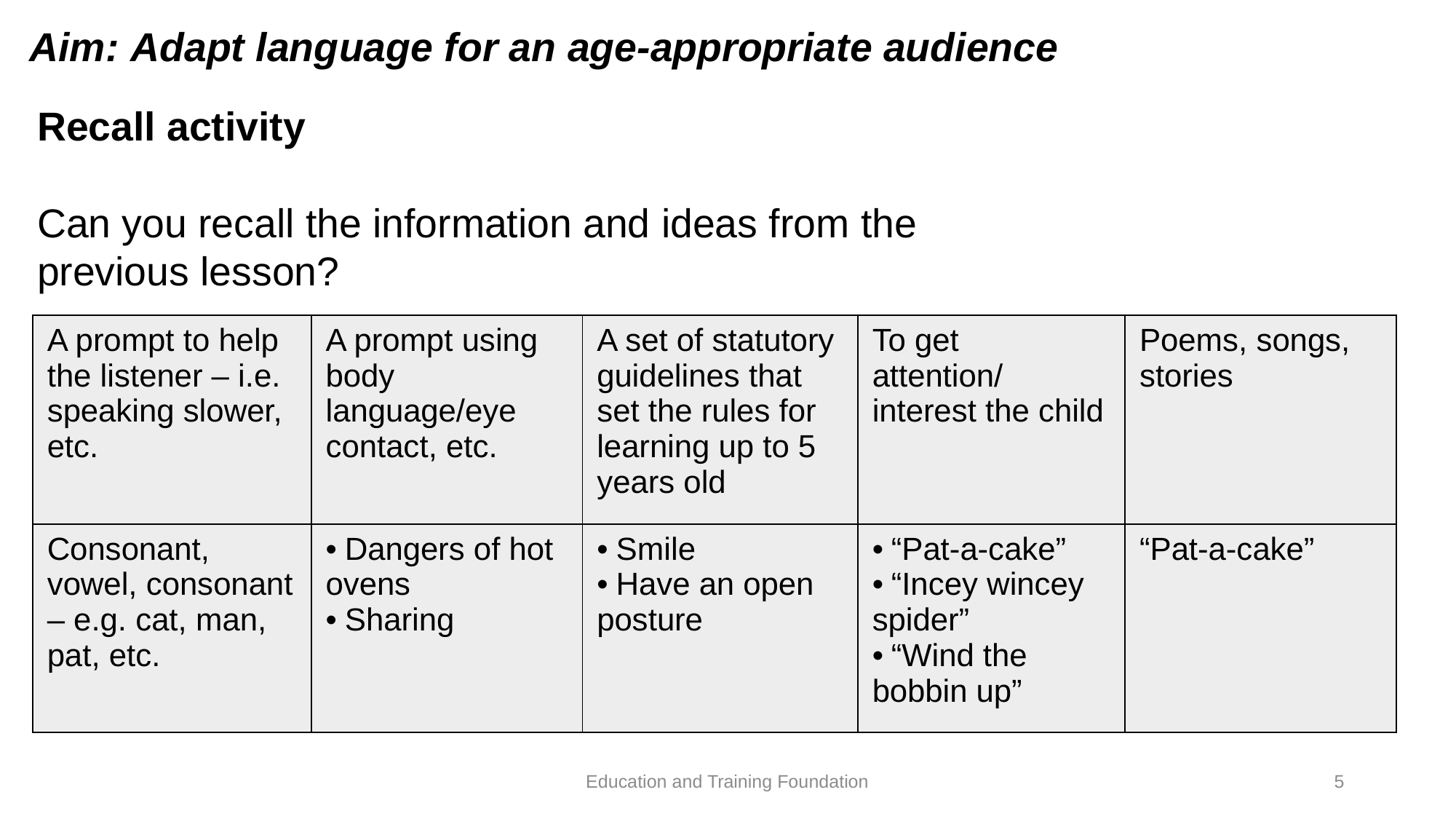

Aim: Adapt language for an age-appropriate audience
Recall activity

Can you recall the information and ideas from the previous lesson?
| A prompt to help the listener – i.e. speaking slower, etc. | A prompt using body language/eye contact, etc. | A set of statutory guidelines that set the rules for learning up to 5 years old | To get attention/ interest the child | Poems, songs, stories |
| --- | --- | --- | --- | --- |
| Consonant, vowel, consonant – e.g. cat, man, pat, etc. | • Dangers of hot ovens • Sharing | • Smile • Have an open posture | • “Pat-a-cake” • “Incey wincey spider” • “Wind the bobbin up” | “Pat-a-cake” |
Education and Training Foundation
5